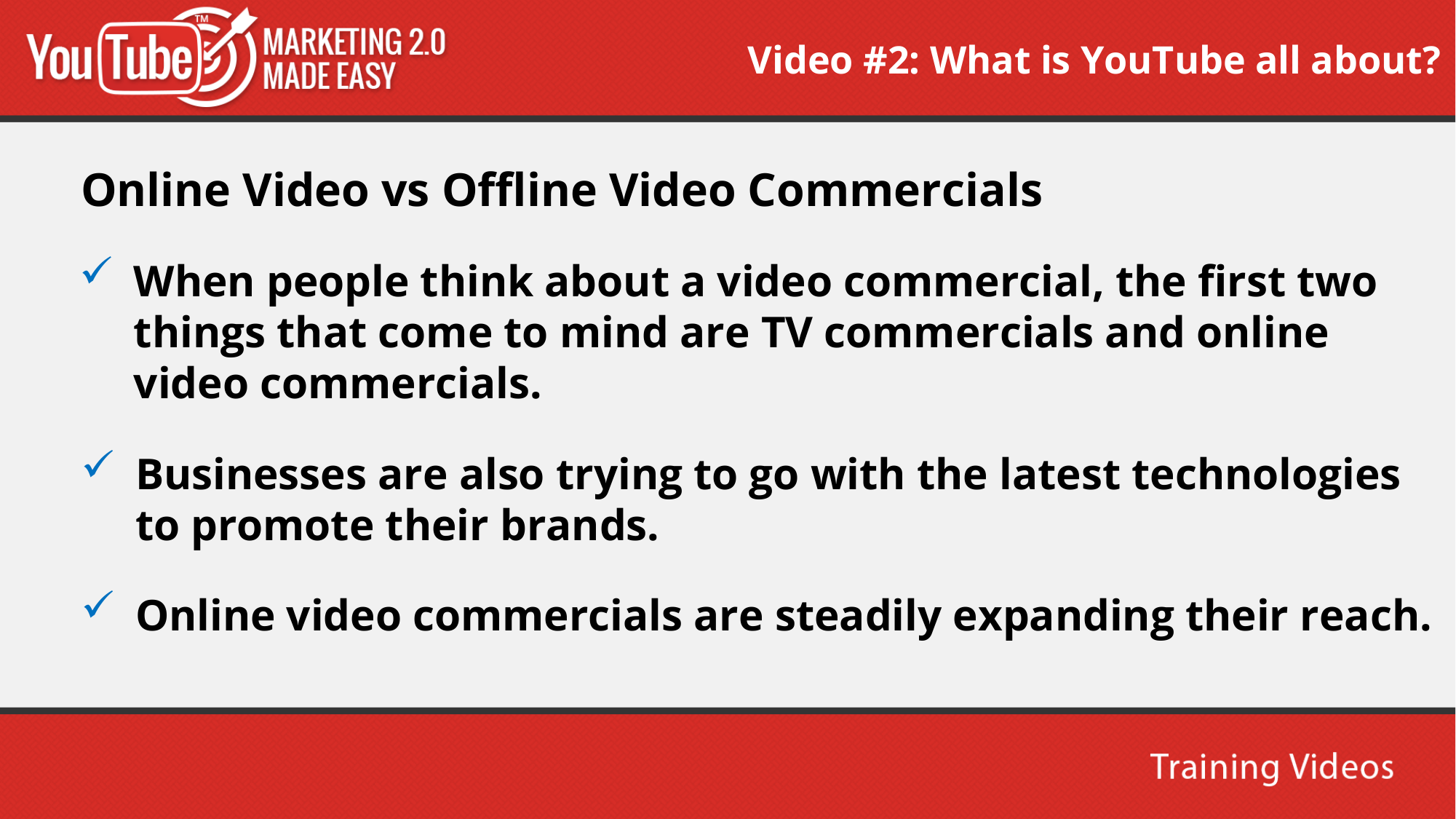

Video #2: What is YouTube all about?
Online Video vs Offline Video Commercials
When people think about a video commercial, the first two things that come to mind are TV commercials and online video commercials.
Businesses are also trying to go with the latest technologies to promote their brands.
Online video commercials are steadily expanding their reach.